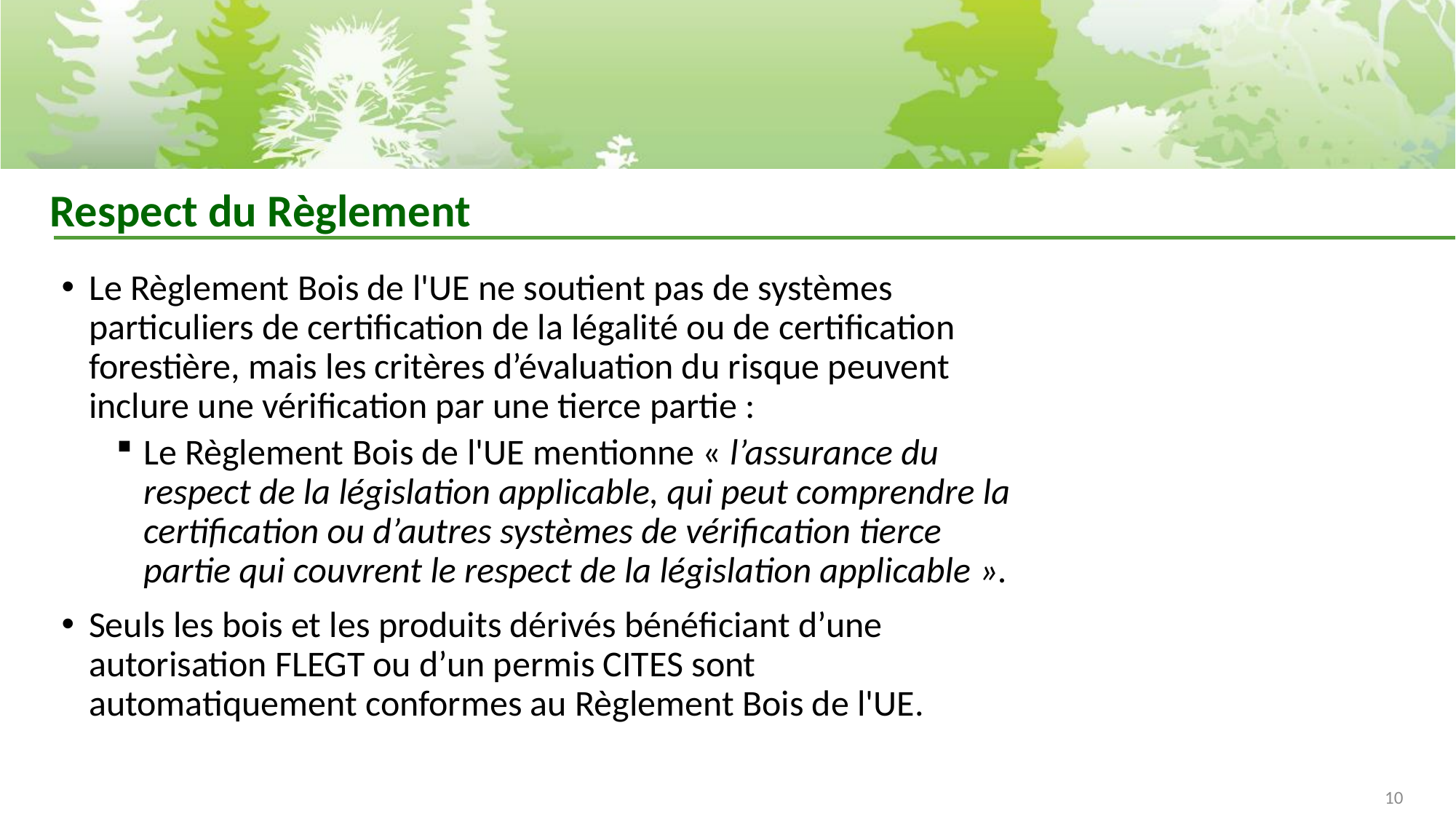

# Respect du Règlement
Le Règlement Bois de l'UE ne soutient pas de systèmes particuliers de certification de la légalité ou de certification forestière, mais les critères d’évaluation du risque peuvent inclure une vérification par une tierce partie :
Le Règlement Bois de l'UE mentionne « l’assurance du respect de la législation applicable, qui peut comprendre la certification ou d’autres systèmes de vérification tierce partie qui couvrent le respect de la législation applicable ».
Seuls les bois et les produits dérivés bénéficiant d’une autorisation FLEGT ou d’un permis CITES sont automatiquement conformes au Règlement Bois de l'UE.
10